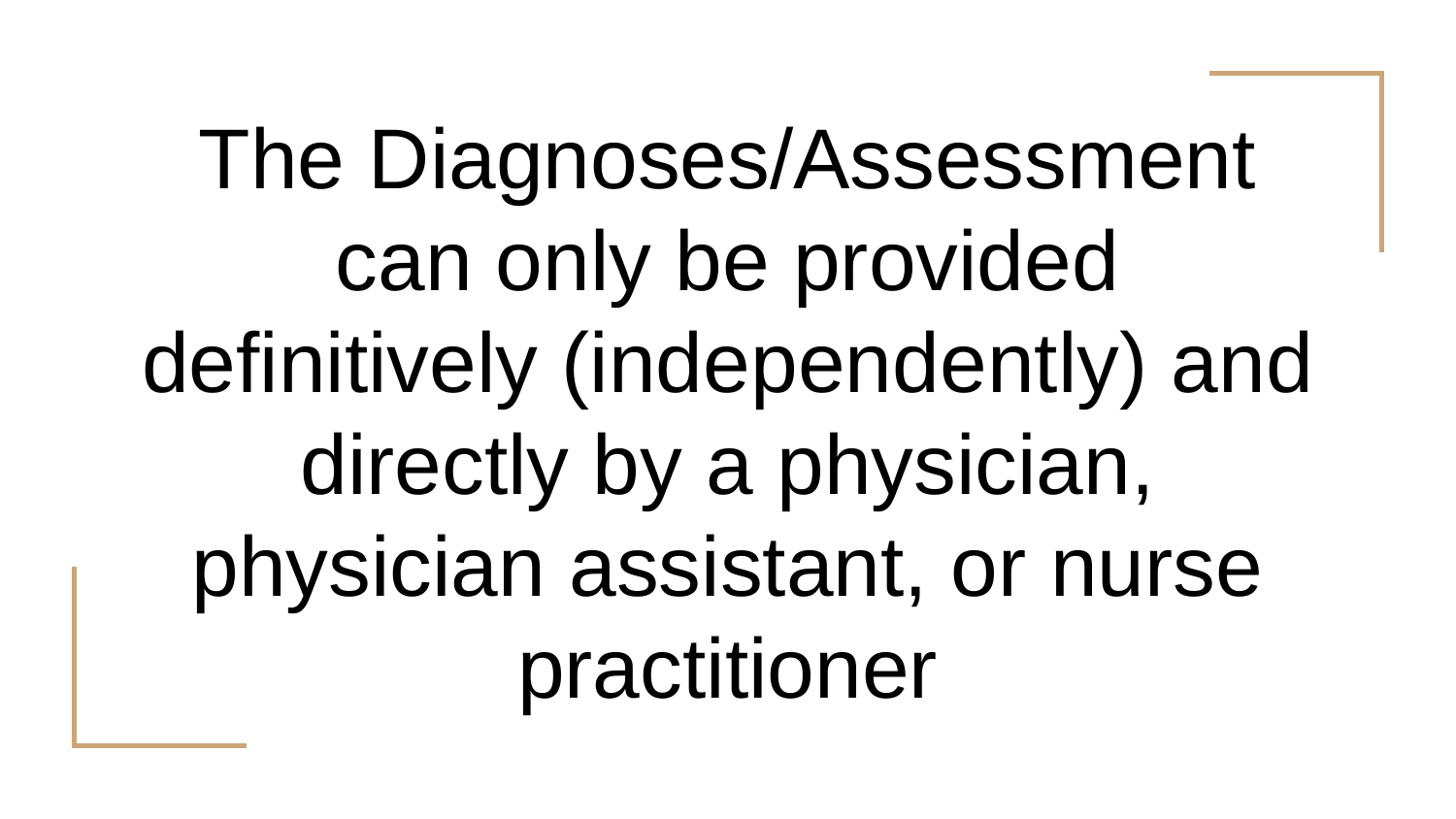

# The Diagnoses/Assessment can only be provided definitively (independently) and directly by a physician, physician assistant, or nurse practitioner